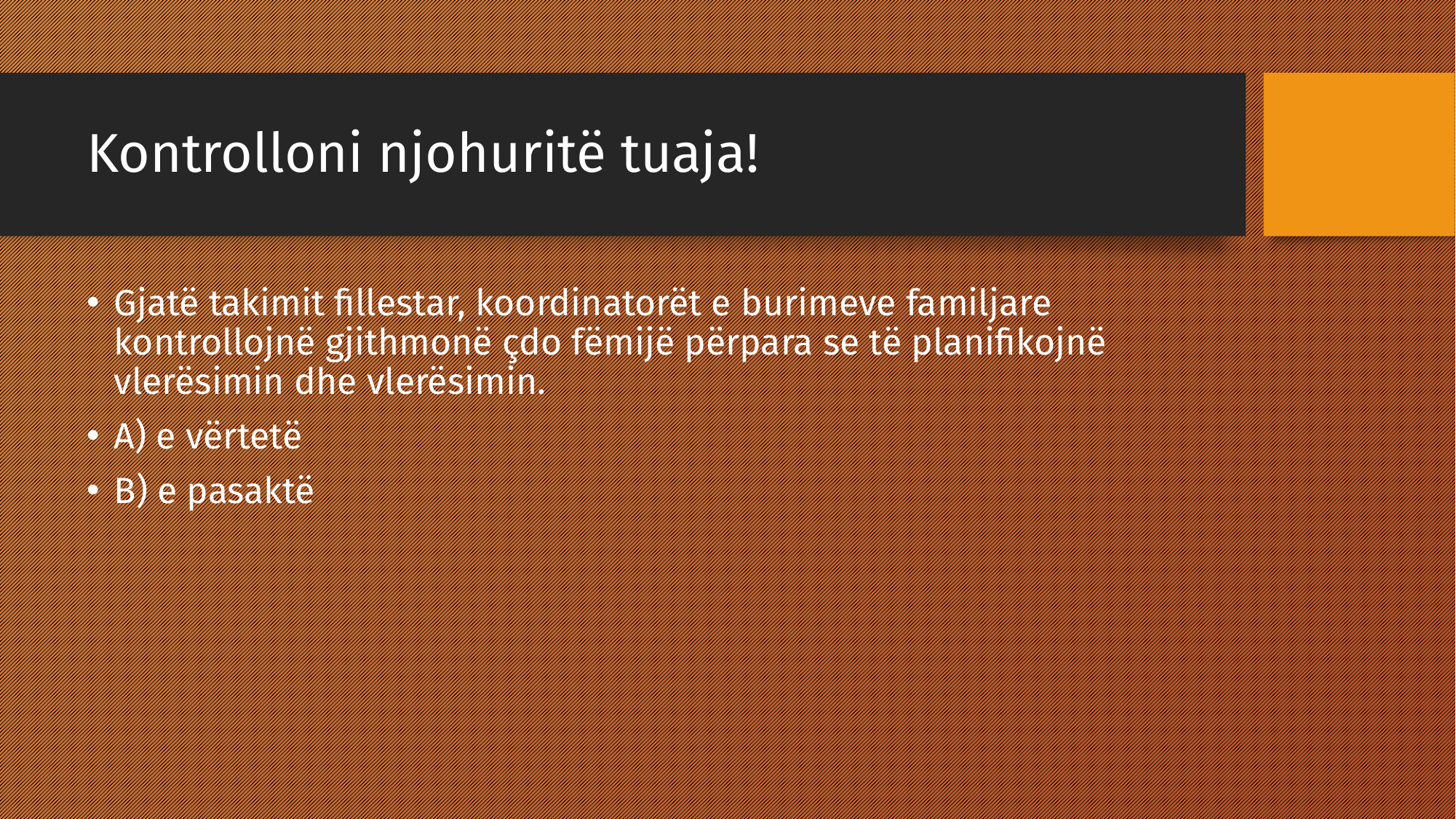

# Kontrolloni njohuritë tuaja!
Gjatë takimit fillestar, koordinatorët e burimeve familjare kontrollojnë gjithmonë çdo fëmijë përpara se të planifikojnë vlerësimin dhe vlerësimin.
A) e vërtetë
B) e pasaktë